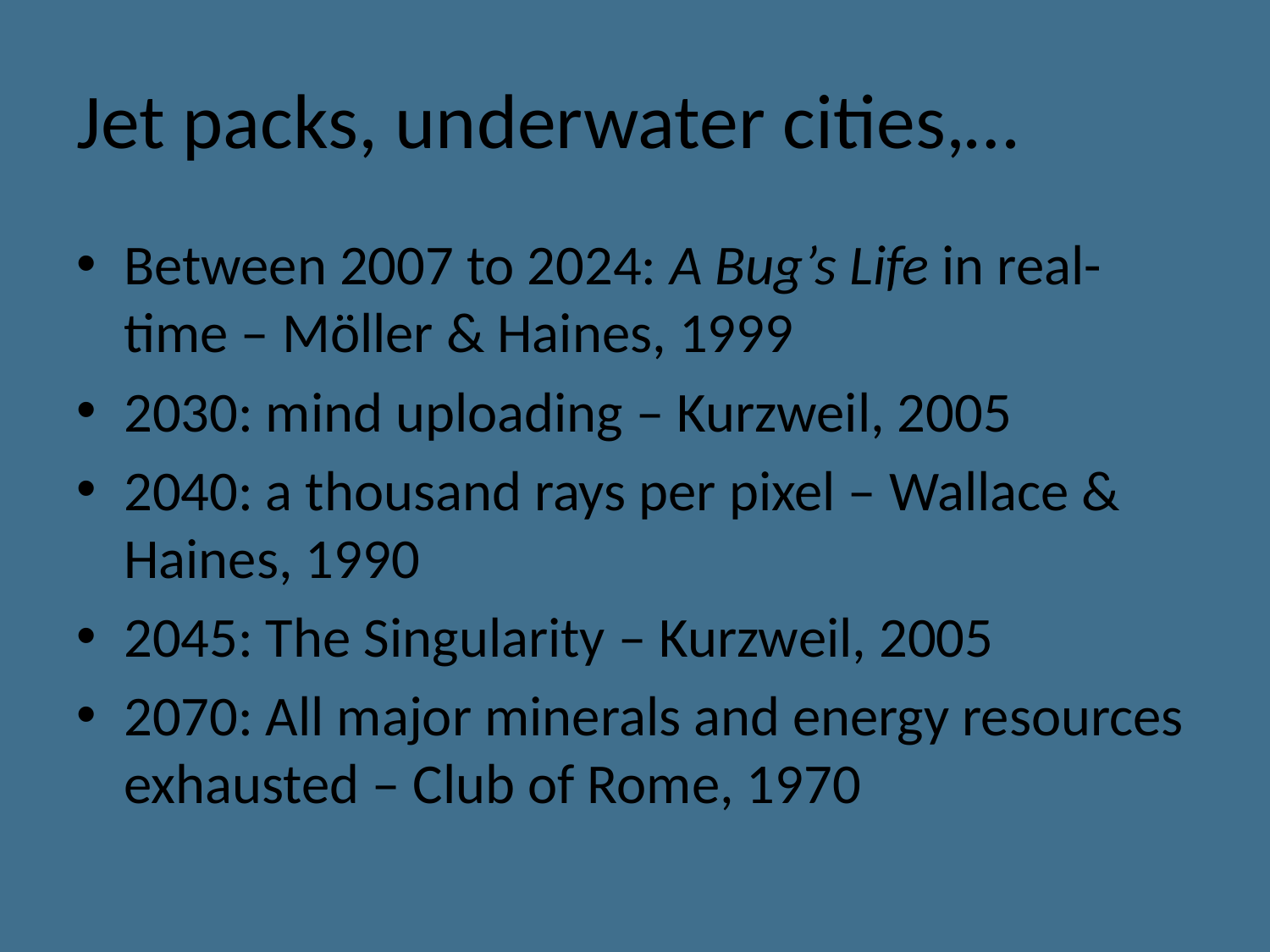

# Jet packs, underwater cities,…
Between 2007 to 2024: A Bug’s Life in real-time – Möller & Haines, 1999
2030: mind uploading – Kurzweil, 2005
2040: a thousand rays per pixel – Wallace & Haines, 1990
2045: The Singularity – Kurzweil, 2005
2070: All major minerals and energy resources exhausted – Club of Rome, 1970